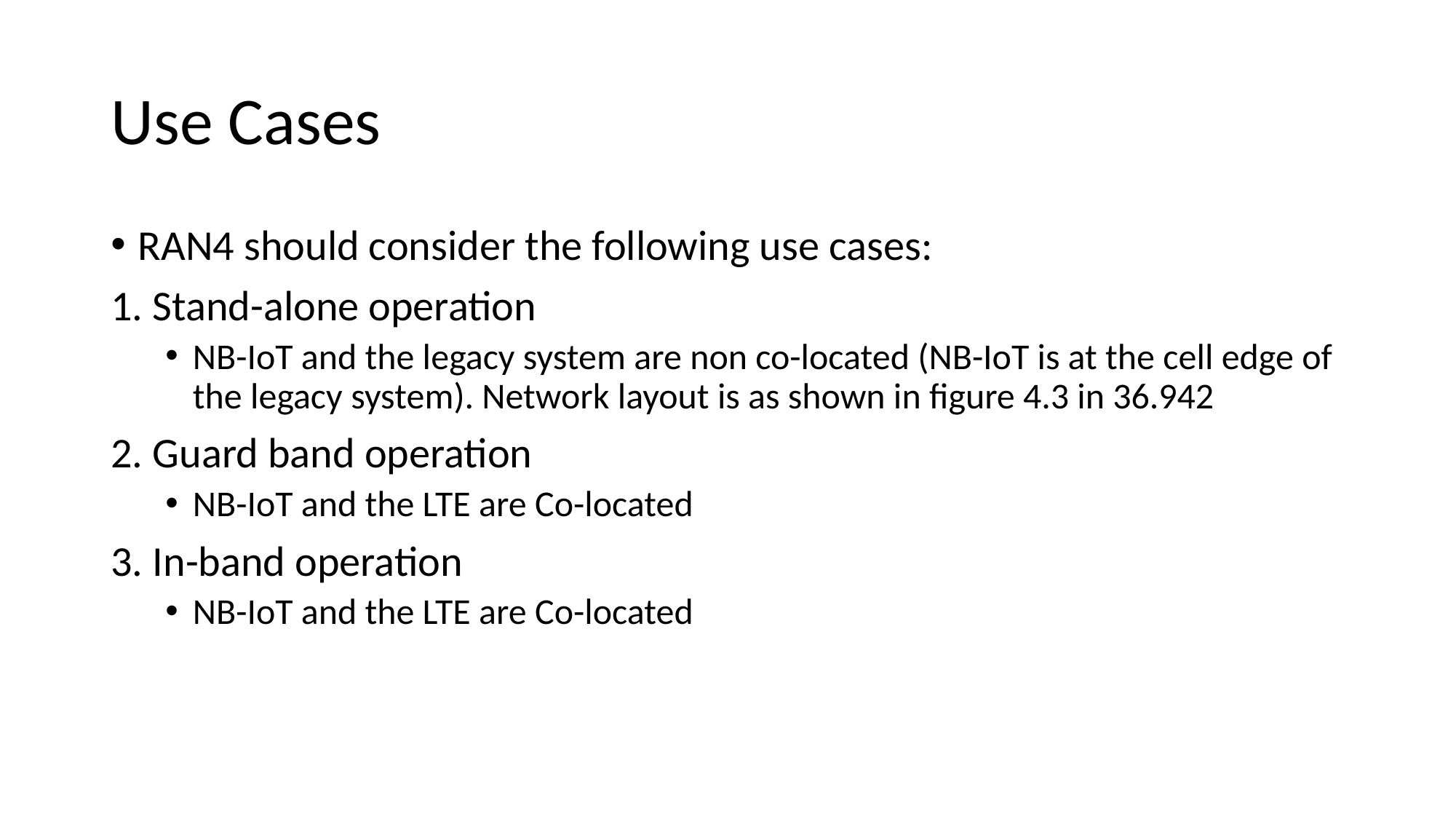

# Use Cases
RAN4 should consider the following use cases:
1. Stand-alone operation
NB-IoT and the legacy system are non co-located (NB-IoT is at the cell edge of the legacy system). Network layout is as shown in figure 4.3 in 36.942
2. Guard band operation
NB-IoT and the LTE are Co-located
3. In-band operation
NB-IoT and the LTE are Co-located